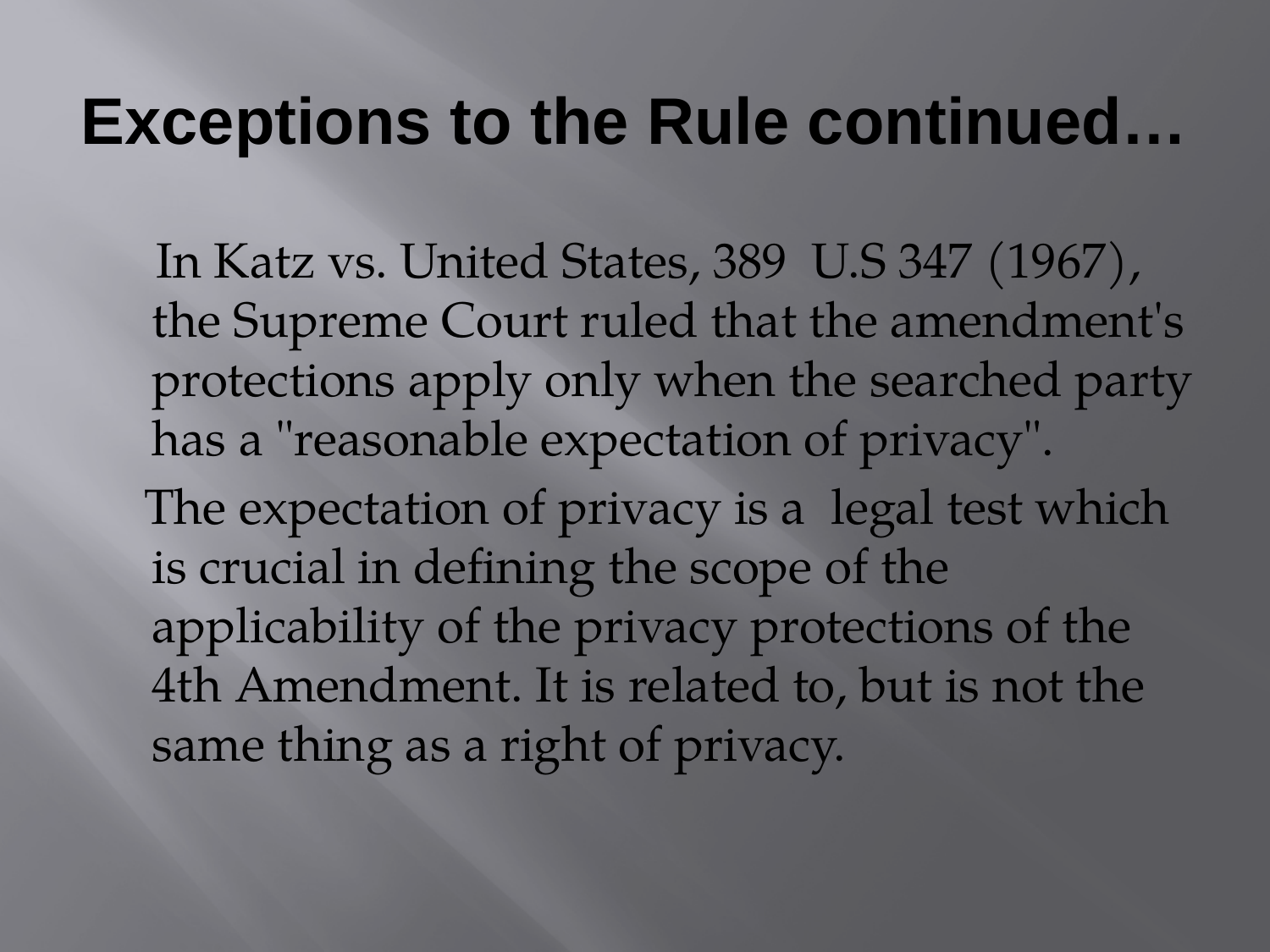

# Exceptions to the Rule continued…
     In Katz vs. United States, 389  U.S 347 (1967), the Supreme Court ruled that the amendment's protections apply only when the searched party has a "reasonable expectation of privacy".
    The expectation of privacy is a  legal test which is crucial in defining the scope of the applicability of the privacy protections of the 4th Amendment. It is related to, but is not the same thing as a right of privacy.